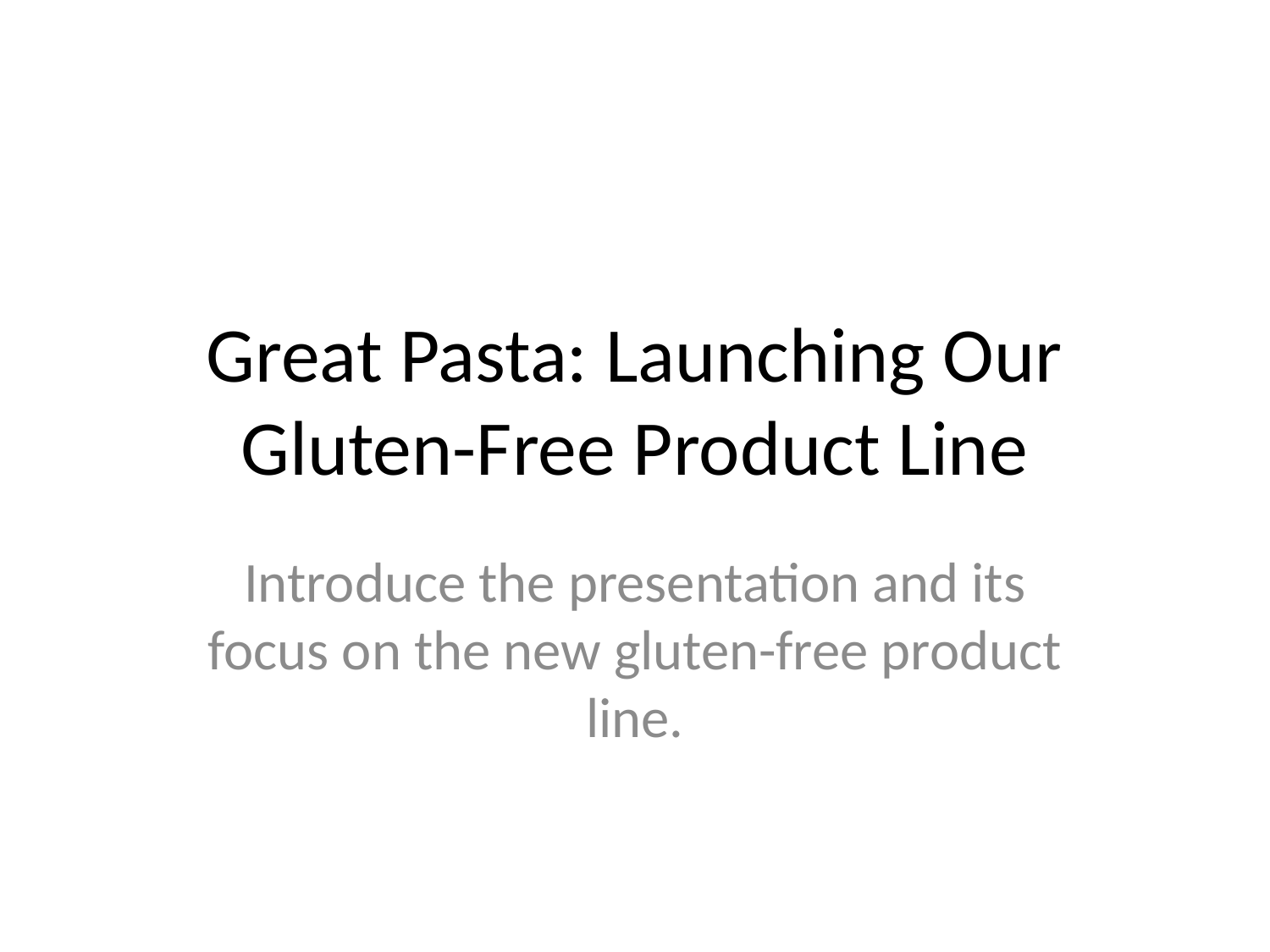

# Great Pasta: Launching Our Gluten-Free Product Line
Introduce the presentation and its focus on the new gluten-free product line.